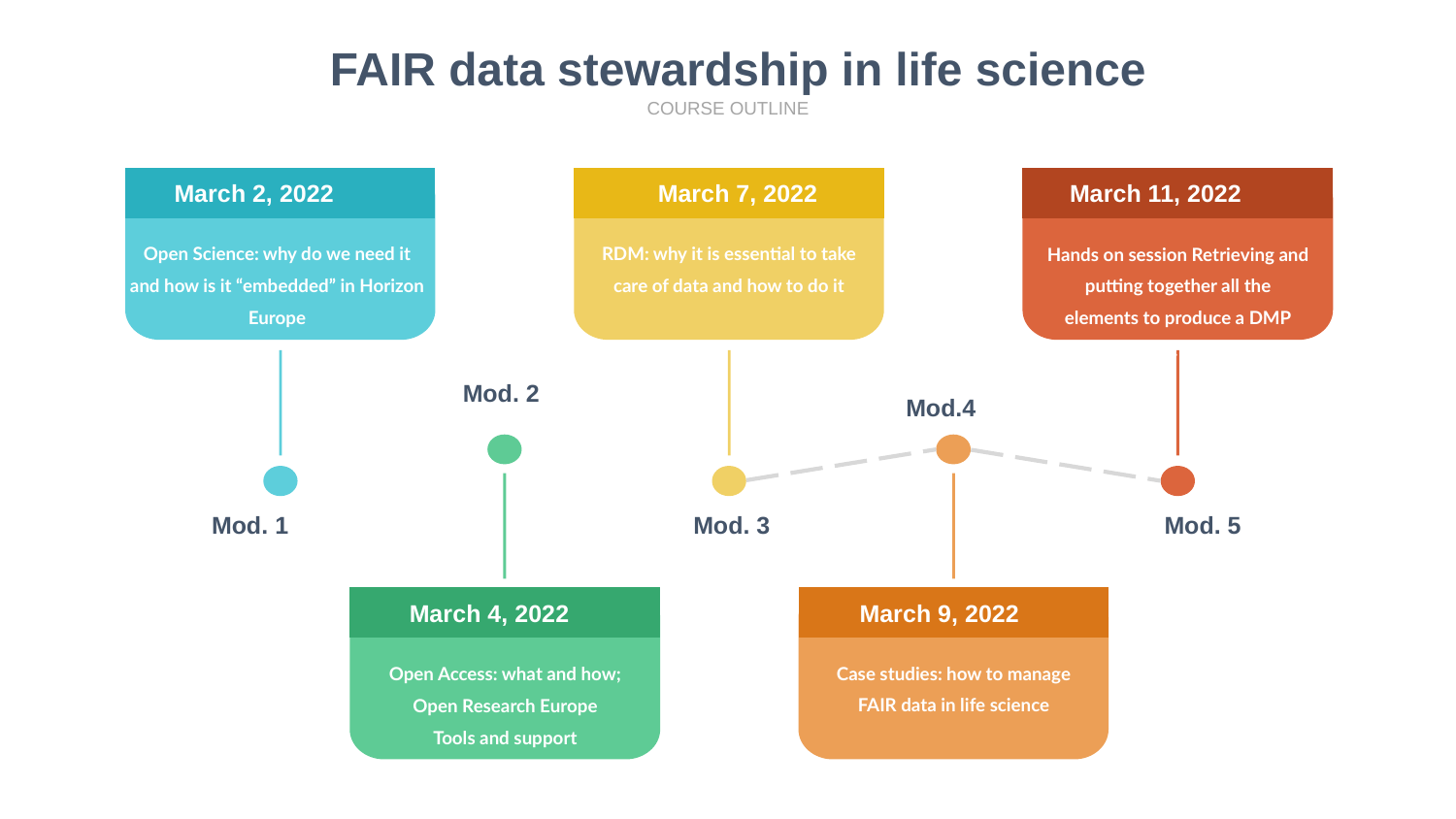

FAIR data stewardship in life science
COURSE OUTLINE

March 2, 2022
March 7, 2022
March 11, 2022
RDM: why it is essential to take care of data and how to do it
Hands on session Retrieving and putting together all the elements to produce a DMP
!
Open Science: why do we need it and how is it “embedded” in Horizon Europe

Mod. 2
Mod.4

Mod. 1
Mod. 3
Mod. 5

March 4, 2022

March 9, 2022

Open Access: what and how;
Open Research Europe
Tools and support

Case studies: how to manage FAIR data in life science